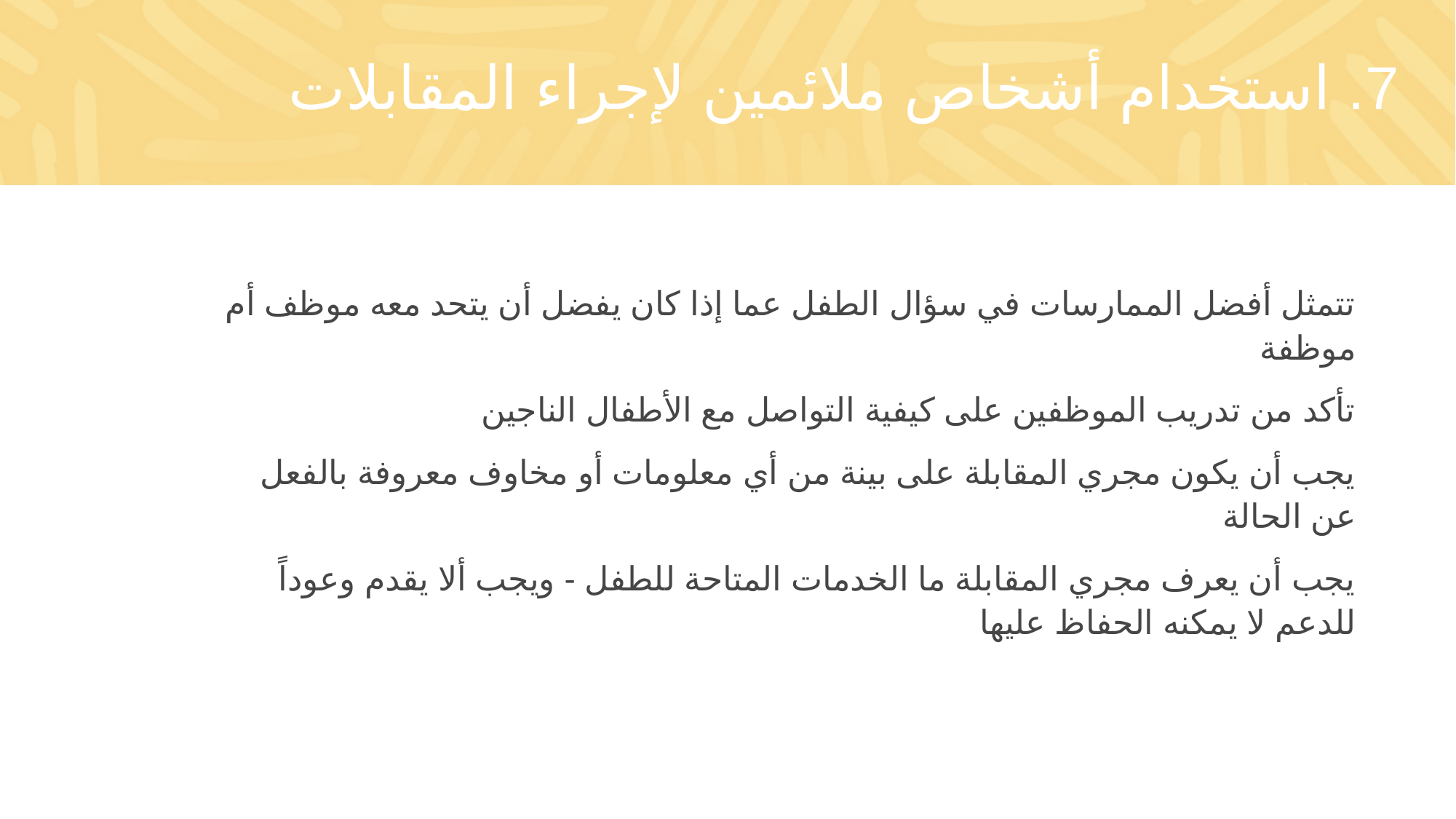

# 7. استخدام أشخاص ملائمين لإجراء المقابلات
تتمثل أفضل الممارسات في سؤال الطفل عما إذا كان يفضل أن يتحد معه موظف أم موظفة
تأكد من تدريب الموظفين على كيفية التواصل مع الأطفال الناجين
يجب أن يكون مجري المقابلة على بينة من أي معلومات أو مخاوف معروفة بالفعل عن الحالة
يجب أن يعرف مجري المقابلة ما الخدمات المتاحة للطفل - ويجب ألا يقدم وعوداً للدعم لا يمكنه الحفاظ عليها